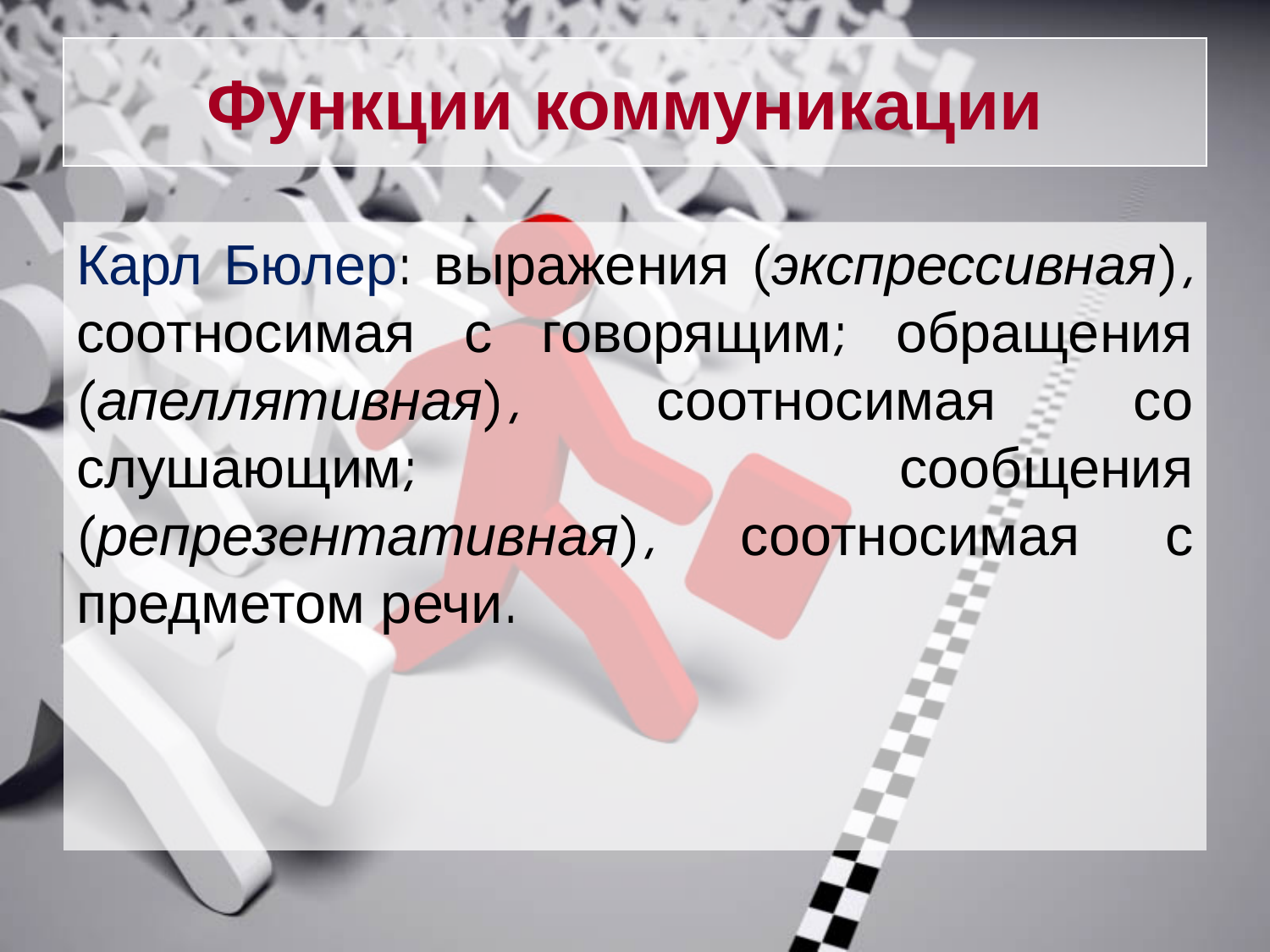

# Функции коммуникации
Карл Бюлер: выражения (экспрессивная), соотносимая с говорящим; обращения (апеллятивная), соотносимая со слушающим; сообщения (репрезентативная), соотносимая с предметом речи.